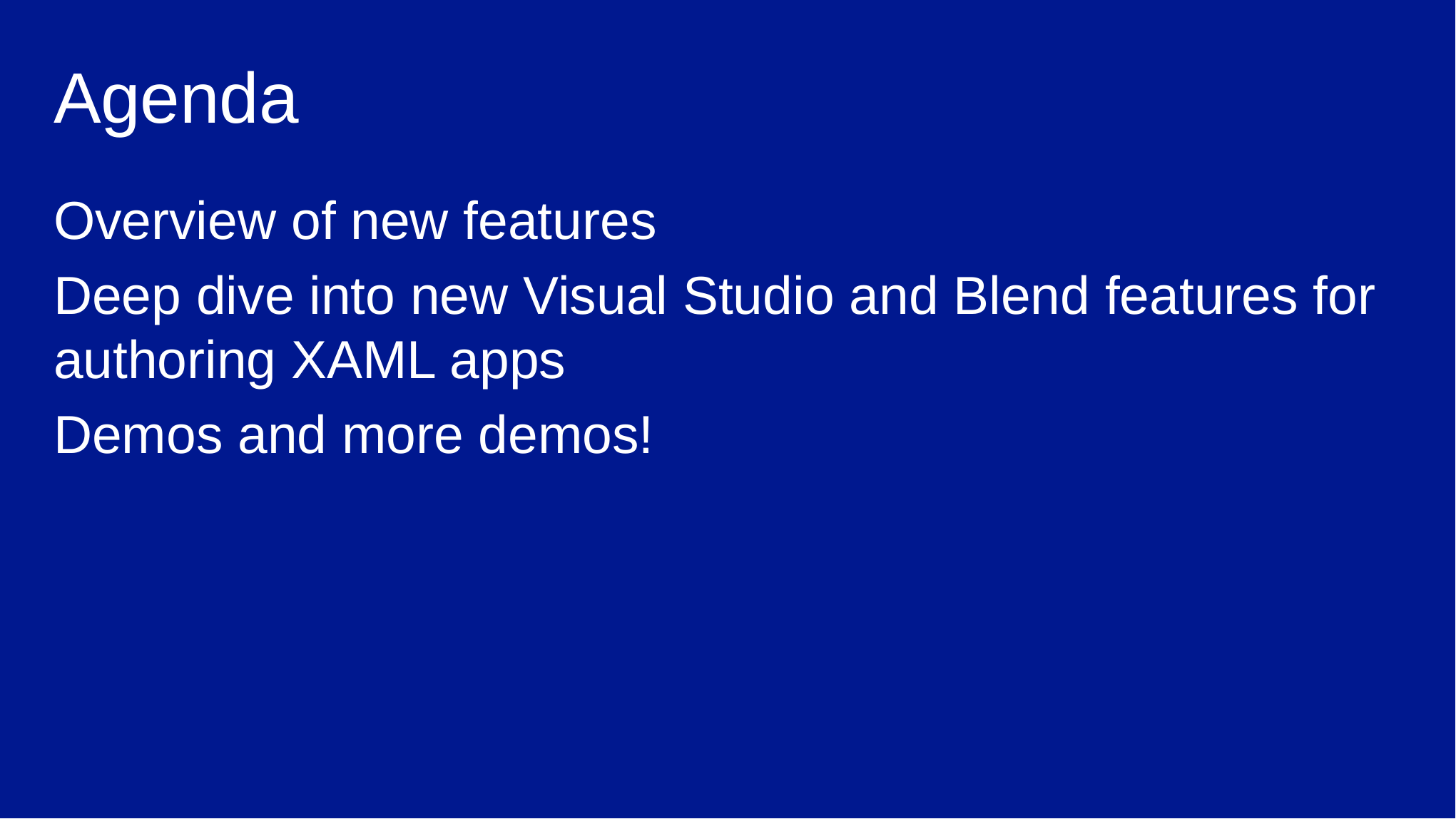

# Agenda
Overview of new features
Deep dive into new Visual Studio and Blend features for authoring XAML apps
Demos and more demos!